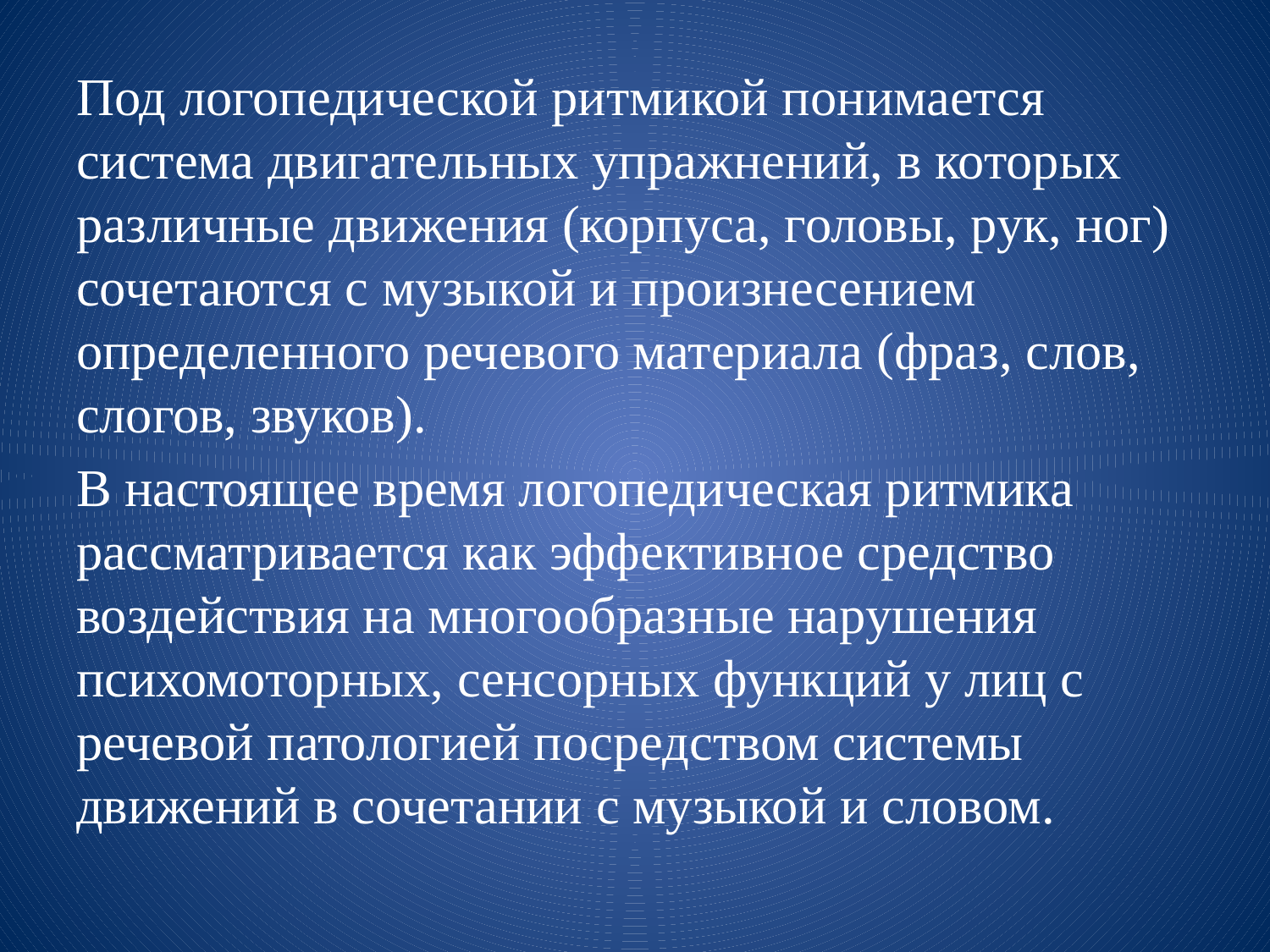

#
Под логопедической ритмикой понимается система двигательных упражнений, в которых различные движения (корпуса, головы, рук, ног) сочетаются с музыкой и произнесением определенного речевого материала (фраз, слов, слогов, звуков).
В настоящее время логопедическая ритмика рассматривается как эффективное средство воздействия на многообразные нарушения психомоторных, сенсорных функций у лиц с речевой патологией посредством системы движений в сочетании с музыкой и словом.